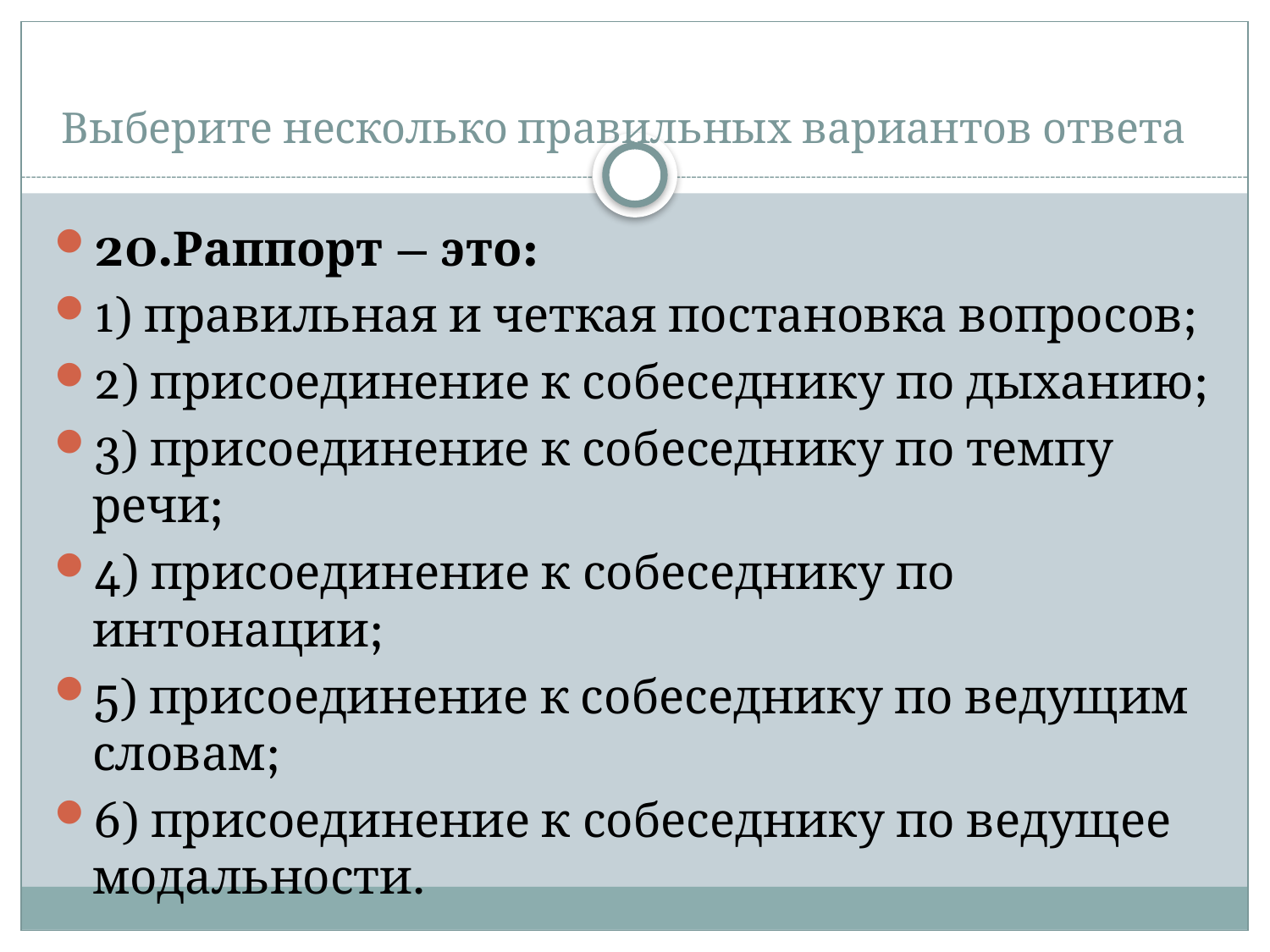

# Выберите несколько правильных вариантов ответа
20.Раппорт – это:
1) правильная и четкая постановка вопросов;
2) присоединение к собеседнику по дыханию;
3) присоединение к собеседнику по темпу речи;
4) присоединение к собеседнику по интонации;
5) присоединение к собеседнику по ведущим словам;
6) присоединение к собеседнику по ведущее модальности.